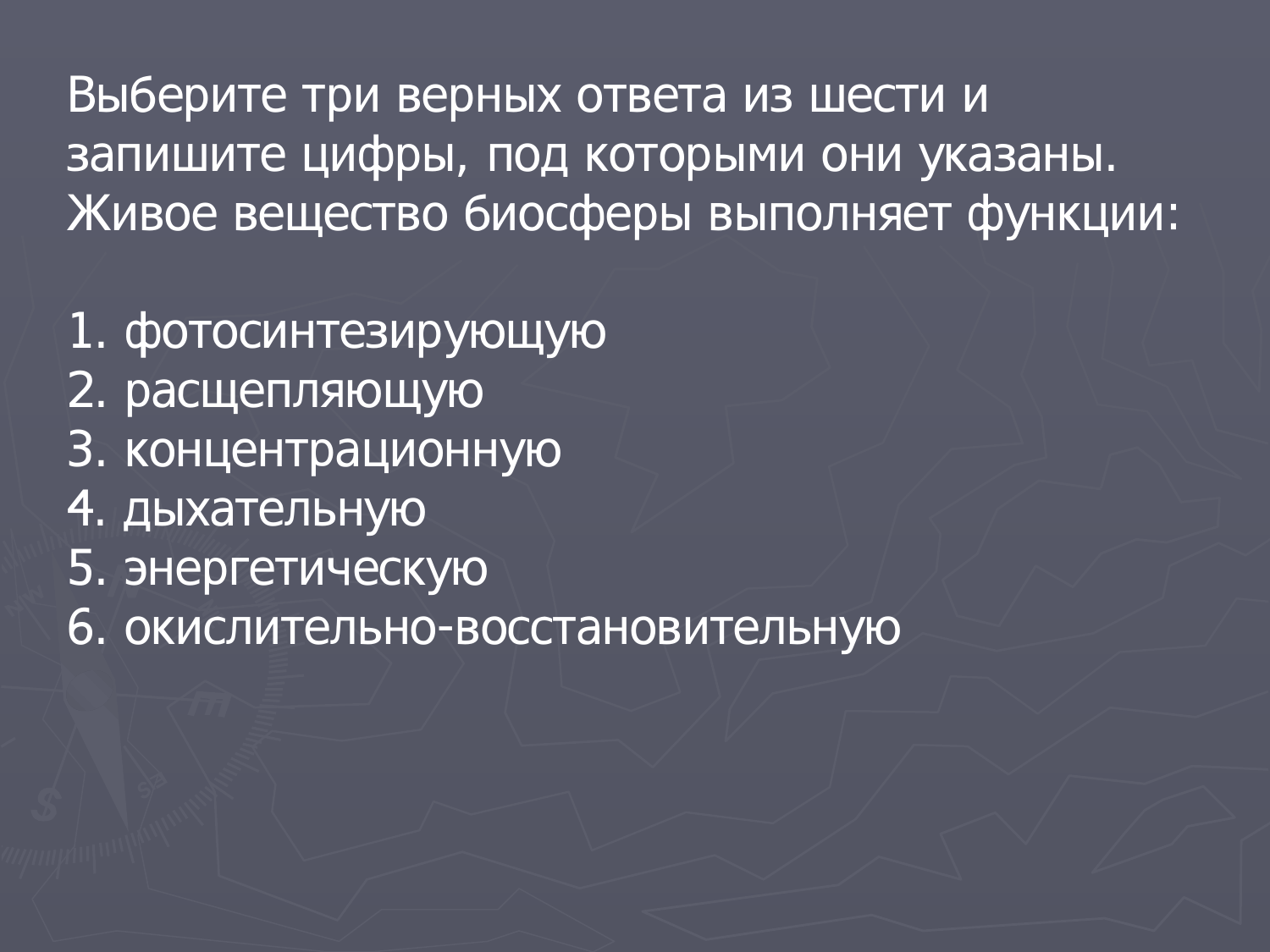

Выберите три верных ответа из шести и запишите цифры, под которыми они указаны.
Живое вещество биосферы выполняет функции:

1. фотосинтезирующую
2. расщепляющую
3. концентрационную
4. дыхательную
5. энергетическую
6. окислительно-восстановительную